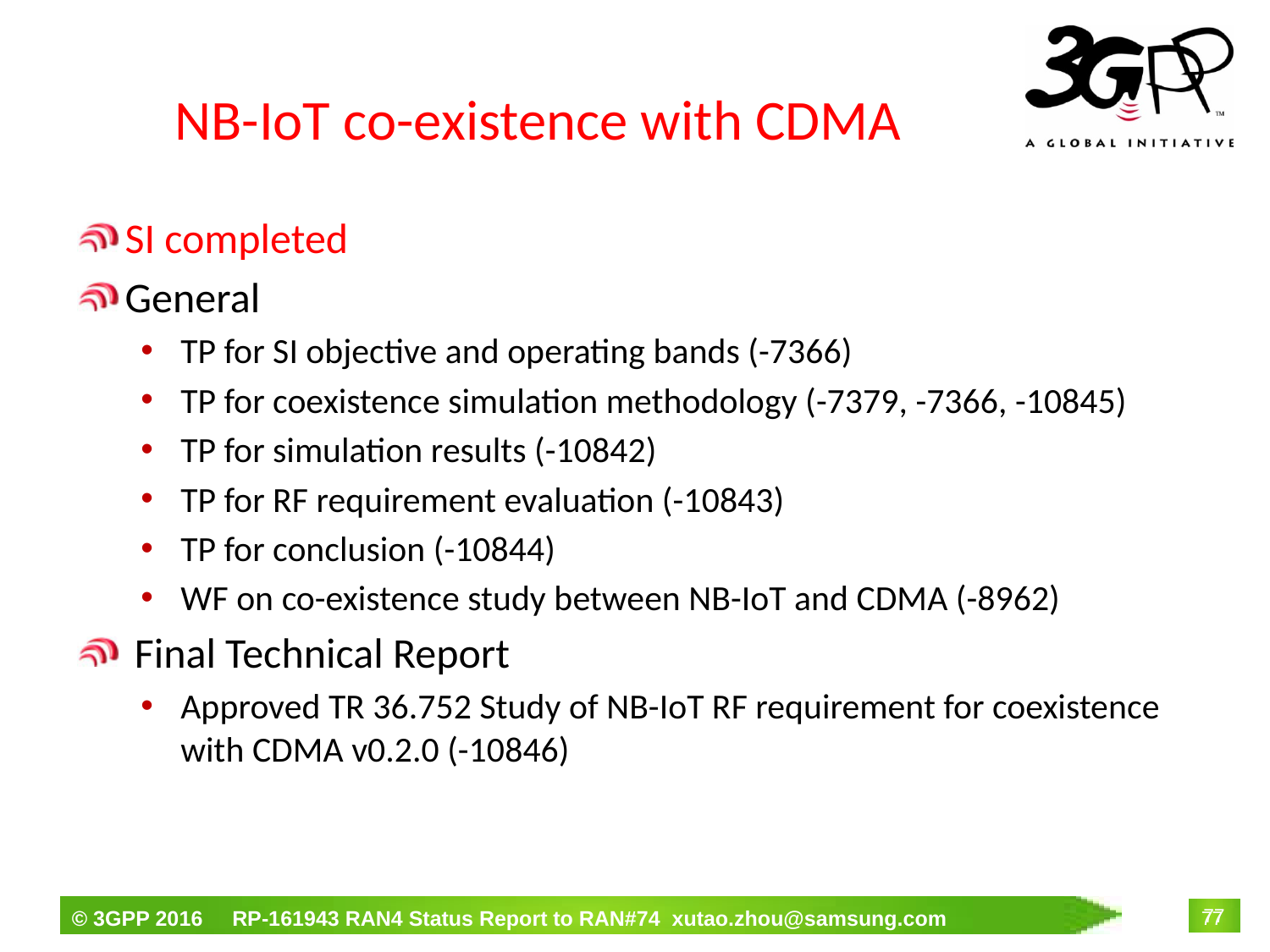

# NB-IoT co-existence with CDMA
SI completed
General
TP for SI objective and operating bands (-7366)
TP for coexistence simulation methodology (-7379, -7366, -10845)
TP for simulation results (-10842)
TP for RF requirement evaluation (-10843)
TP for conclusion (-10844)
WF on co-existence study between NB-IoT and CDMA (-8962)
 Final Technical Report
Approved TR 36.752 Study of NB-IoT RF requirement for coexistence with CDMA v0.2.0 (-10846)

77